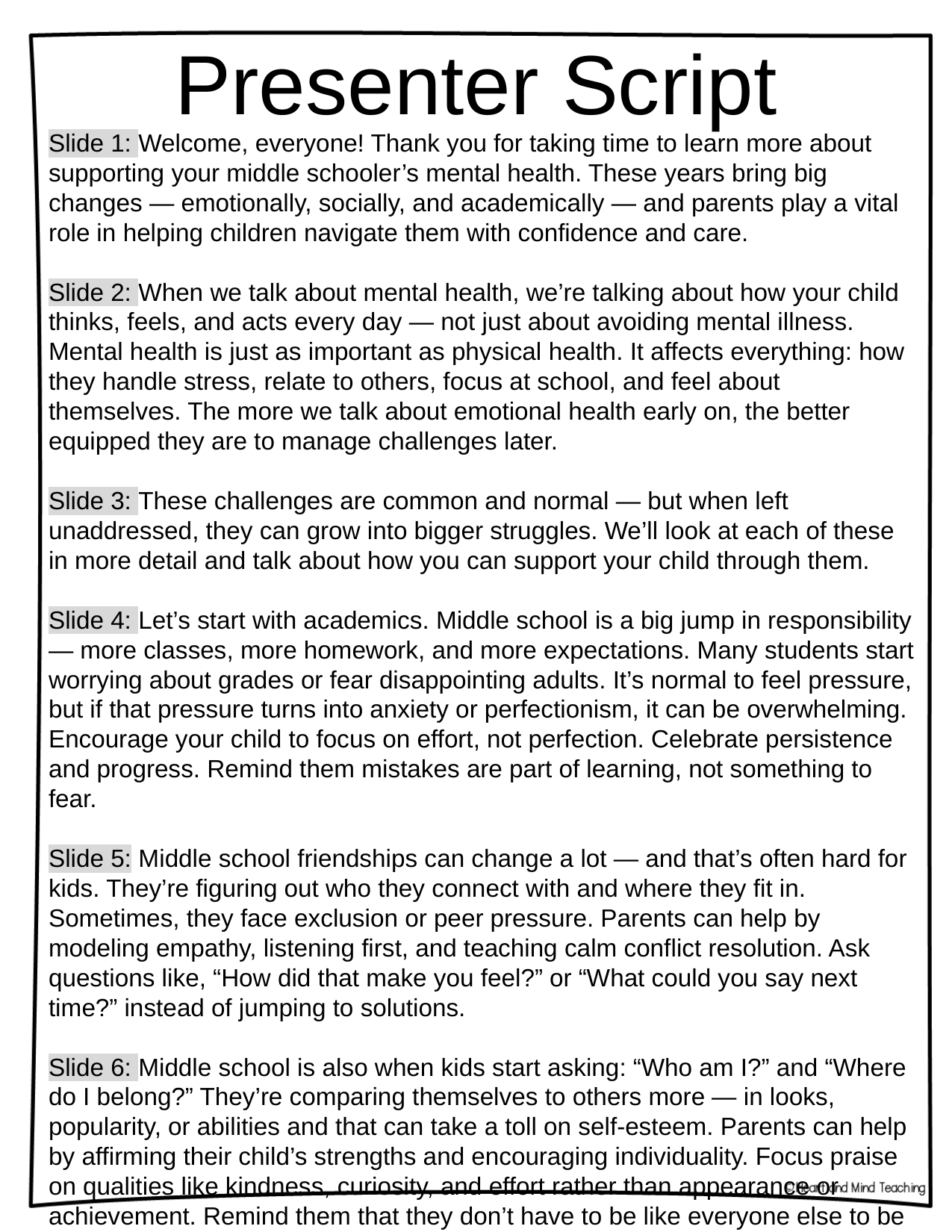

Presenter Script
Slide 1: Welcome, everyone! Thank you for taking time to learn more about supporting your middle schooler’s mental health. These years bring big changes — emotionally, socially, and academically — and parents play a vital role in helping children navigate them with confidence and care.

Slide 2: When we talk about mental health, we’re talking about how your child thinks, feels, and acts every day — not just about avoiding mental illness. Mental health is just as important as physical health. It affects everything: how they handle stress, relate to others, focus at school, and feel about themselves. The more we talk about emotional health early on, the better equipped they are to manage challenges later.

Slide 3: These challenges are common and normal — but when left unaddressed, they can grow into bigger struggles. We’ll look at each of these in more detail and talk about how you can support your child through them.

Slide 4: Let’s start with academics. Middle school is a big jump in responsibility — more classes, more homework, and more expectations. Many students start worrying about grades or fear disappointing adults. It’s normal to feel pressure, but if that pressure turns into anxiety or perfectionism, it can be overwhelming. Encourage your child to focus on effort, not perfection. Celebrate persistence and progress. Remind them mistakes are part of learning, not something to fear.

Slide 5: Middle school friendships can change a lot — and that’s often hard for kids. They’re figuring out who they connect with and where they fit in. Sometimes, they face exclusion or peer pressure. Parents can help by modeling empathy, listening first, and teaching calm conflict resolution. Ask questions like, “How did that make you feel?” or “What could you say next time?” instead of jumping to solutions.

Slide 6: Middle school is also when kids start asking: “Who am I?” and “Where do I belong?” They’re comparing themselves to others more — in looks, popularity, or abilities and that can take a toll on self-esteem. Parents can help by affirming their child’s strengths and encouraging individuality. Focus praise on qualities like kindness, curiosity, and effort rather than appearance or achievement. Remind them that they don’t have to be like everyone else to be valued or loved.